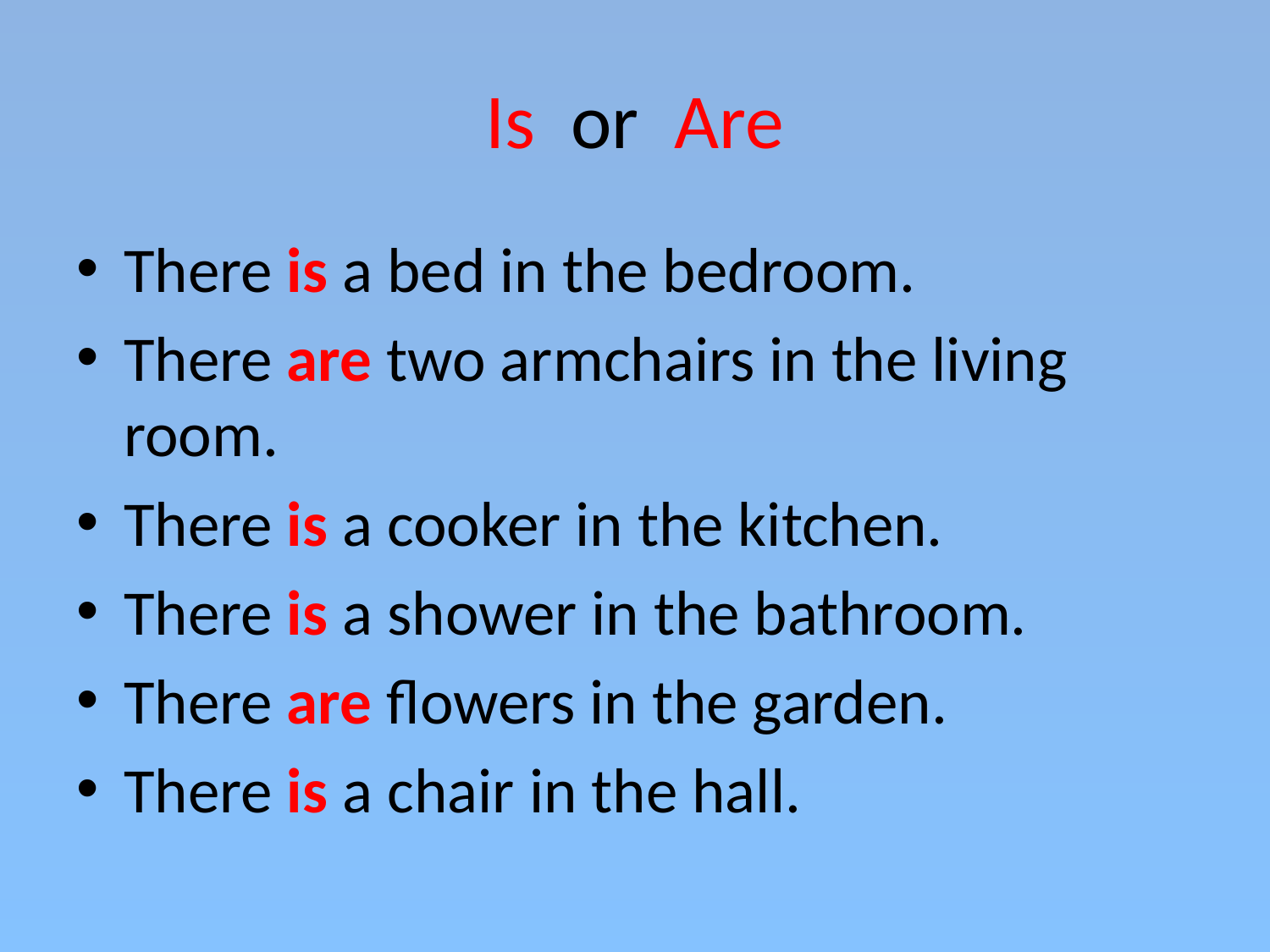

# Is  or  Are
There is a bed in the bedroom.
There are two armchairs in the living room.
There is a cooker in the kitchen.
There is a shower in the bathroom.
There are flowers in the garden.
There is a chair in the hall.